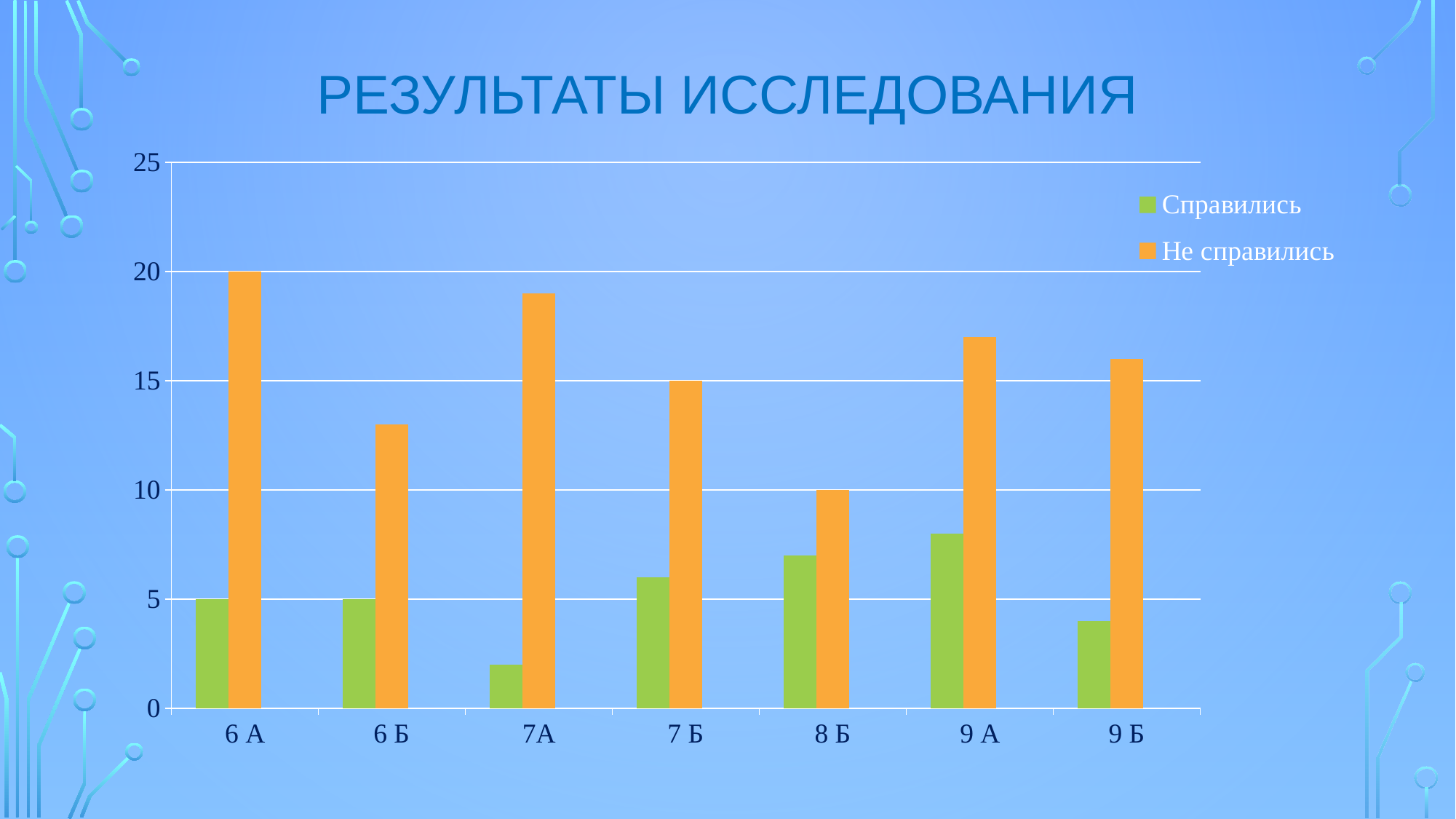

# Результаты исследования

### Chart

| Category | Справились | Не справились | Столбец1 |
|---|---|---|---|
| 6 А | 5.0 | 20.0 | None |
| 6 Б | 5.0 | 13.0 | None |
| 7А | 2.0 | 19.0 | None |
| 7 Б | 6.0 | 15.0 | None |
| 8 Б | 7.0 | 10.0 | None |
| 9 А | 8.0 | 17.0 | None |
| 9 Б | 4.0 | 16.0 | None |